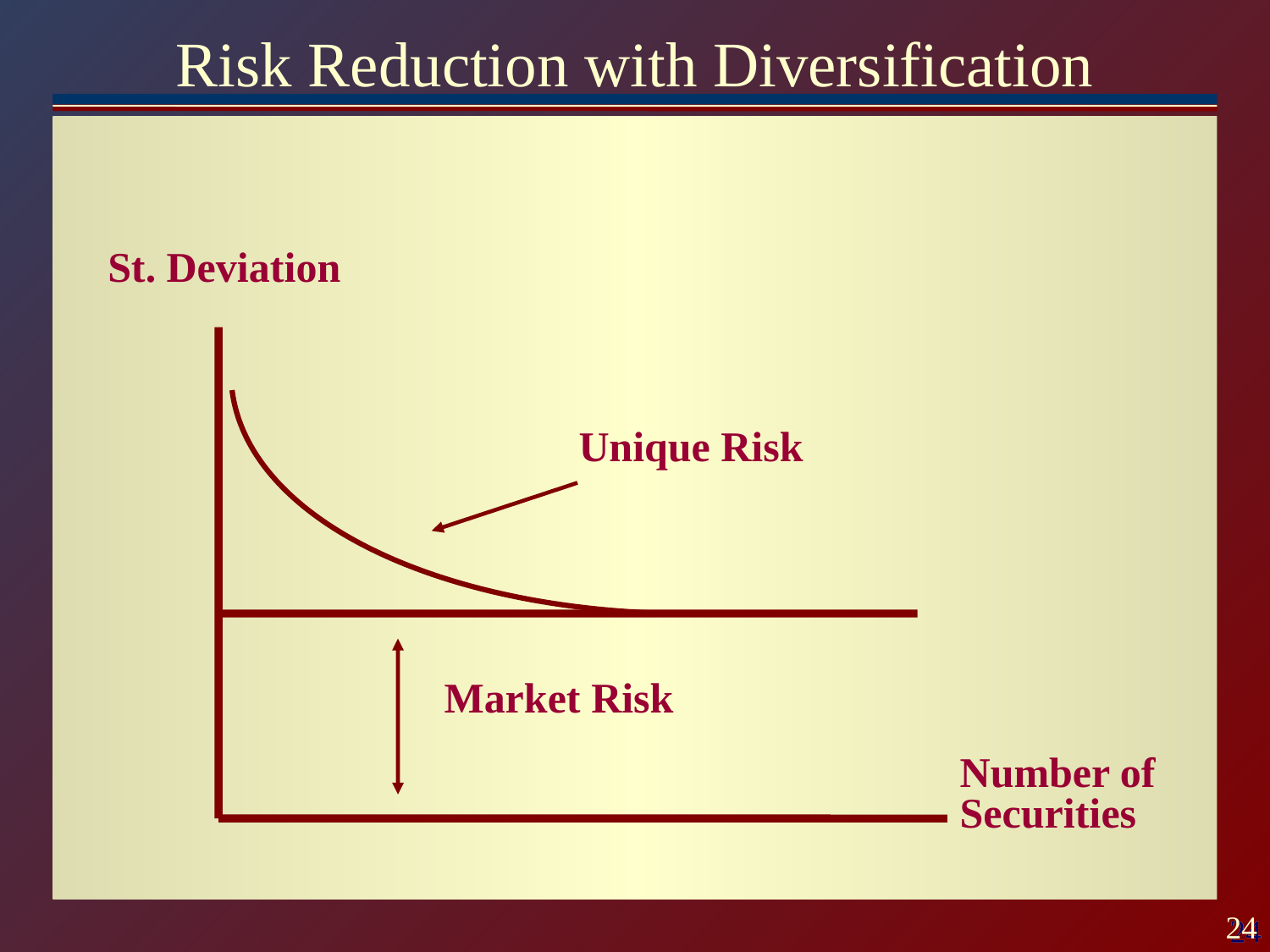

# Risk Reduction with Diversification
St. Deviation

Unique Risk

Market Risk
Number of Securities